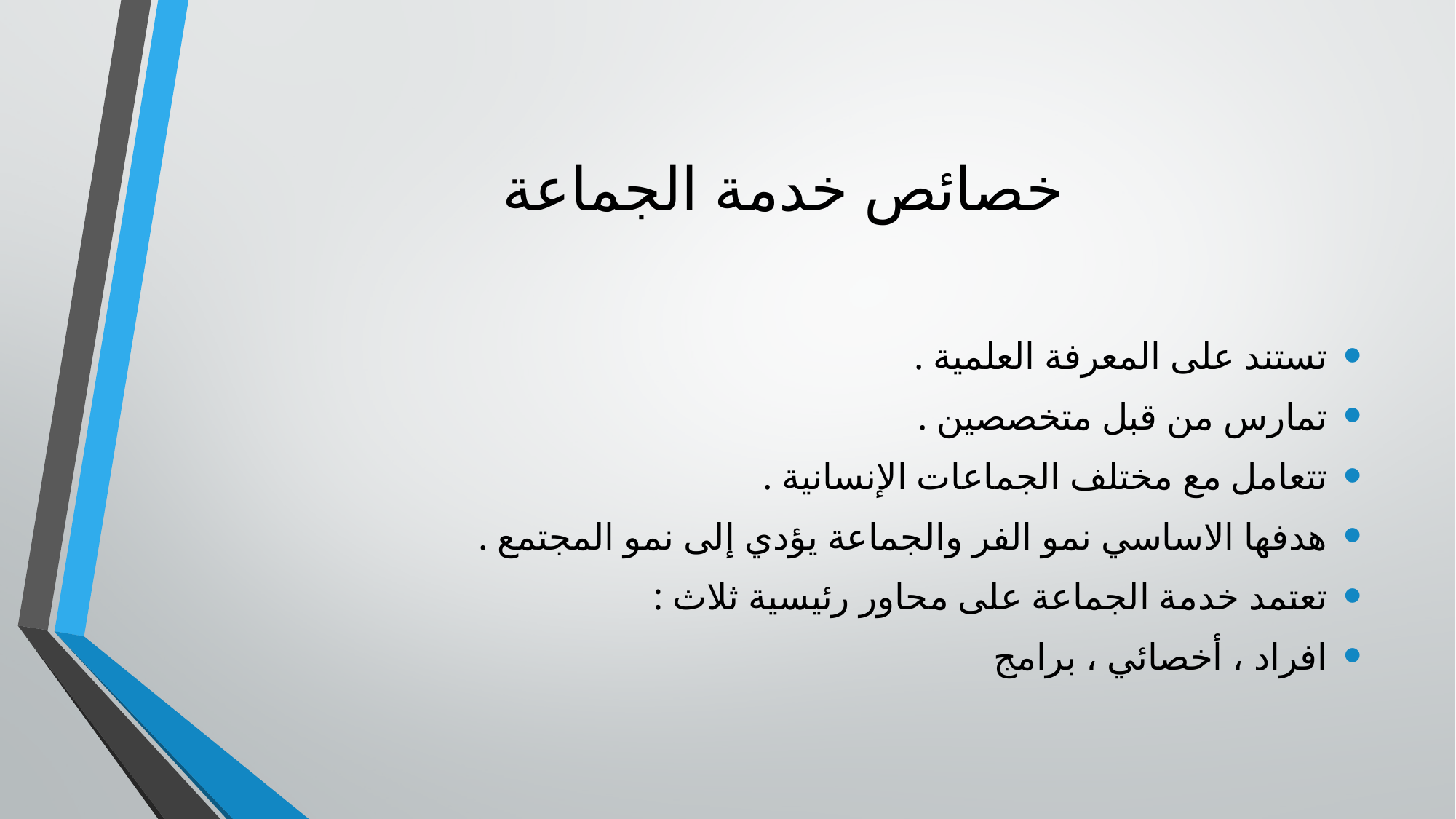

# خصائص خدمة الجماعة
تستند على المعرفة العلمية .
تمارس من قبل متخصصين .
تتعامل مع مختلف الجماعات الإنسانية .
هدفها الاساسي نمو الفر والجماعة يؤدي إلى نمو المجتمع .
تعتمد خدمة الجماعة على محاور رئيسية ثلاث :
افراد ، أخصائي ، برامج